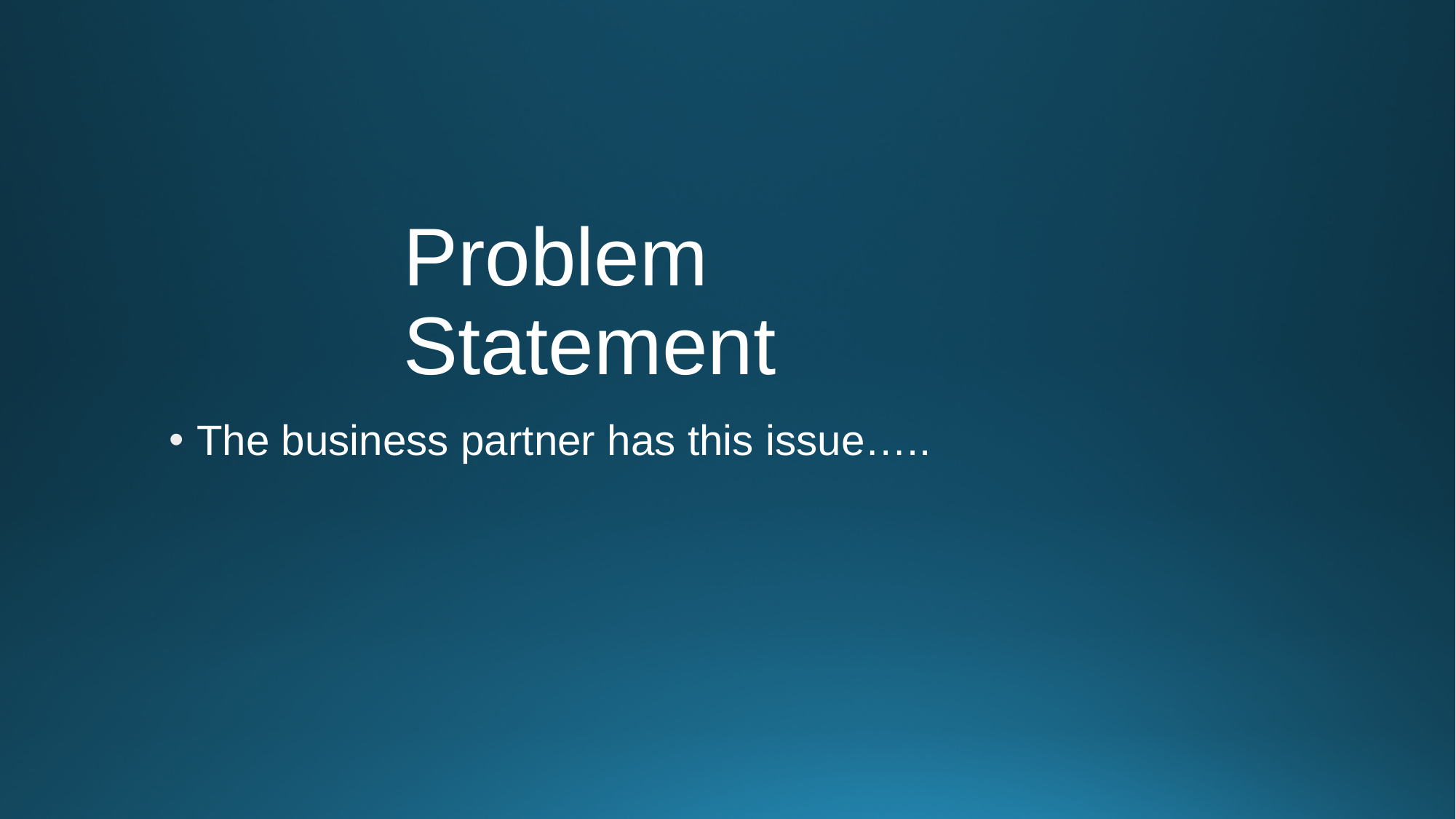

# Problem Statement
The business partner has this issue…..